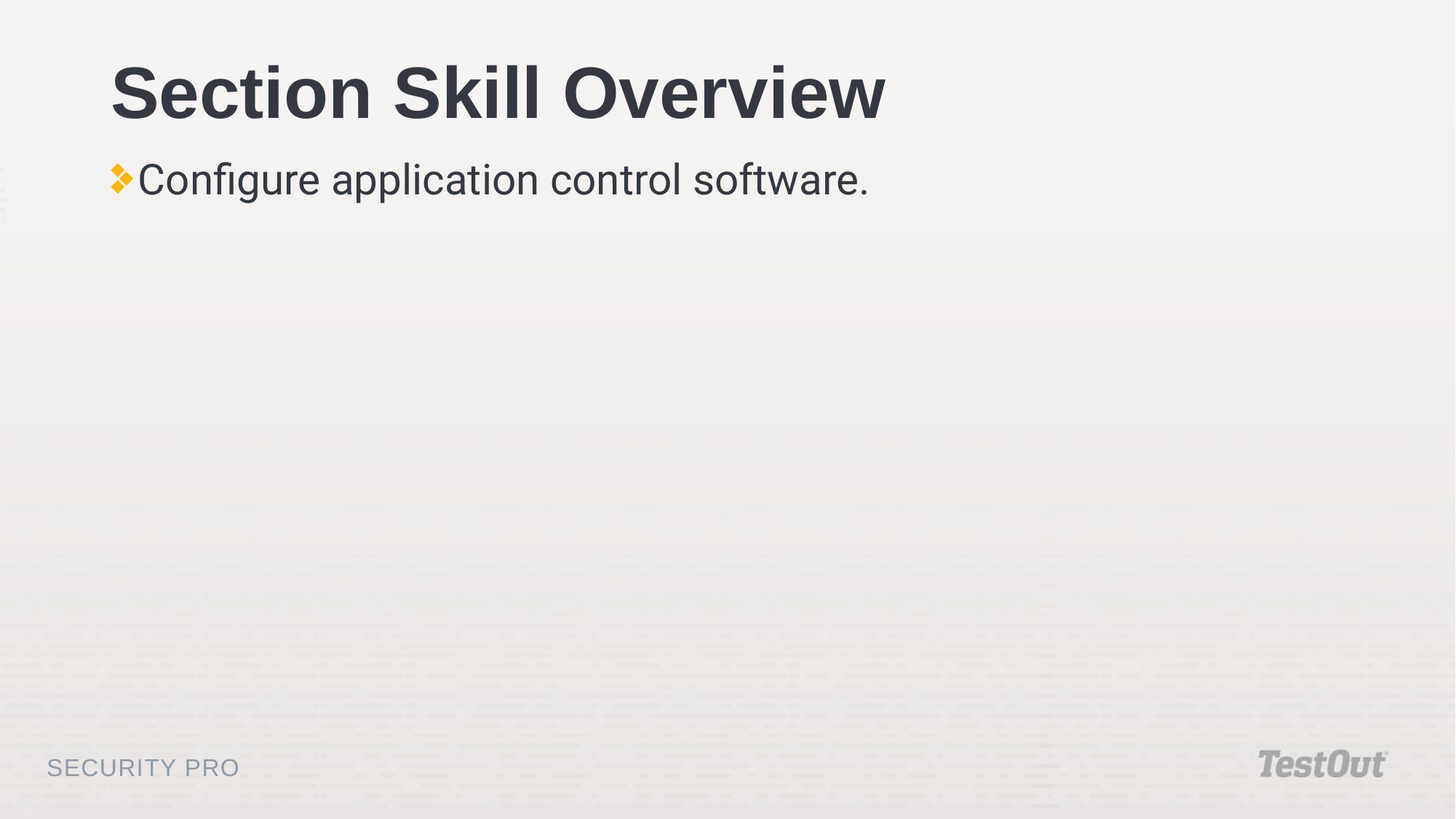

# Section Skill Overview
Configure application control software.
Security Pro